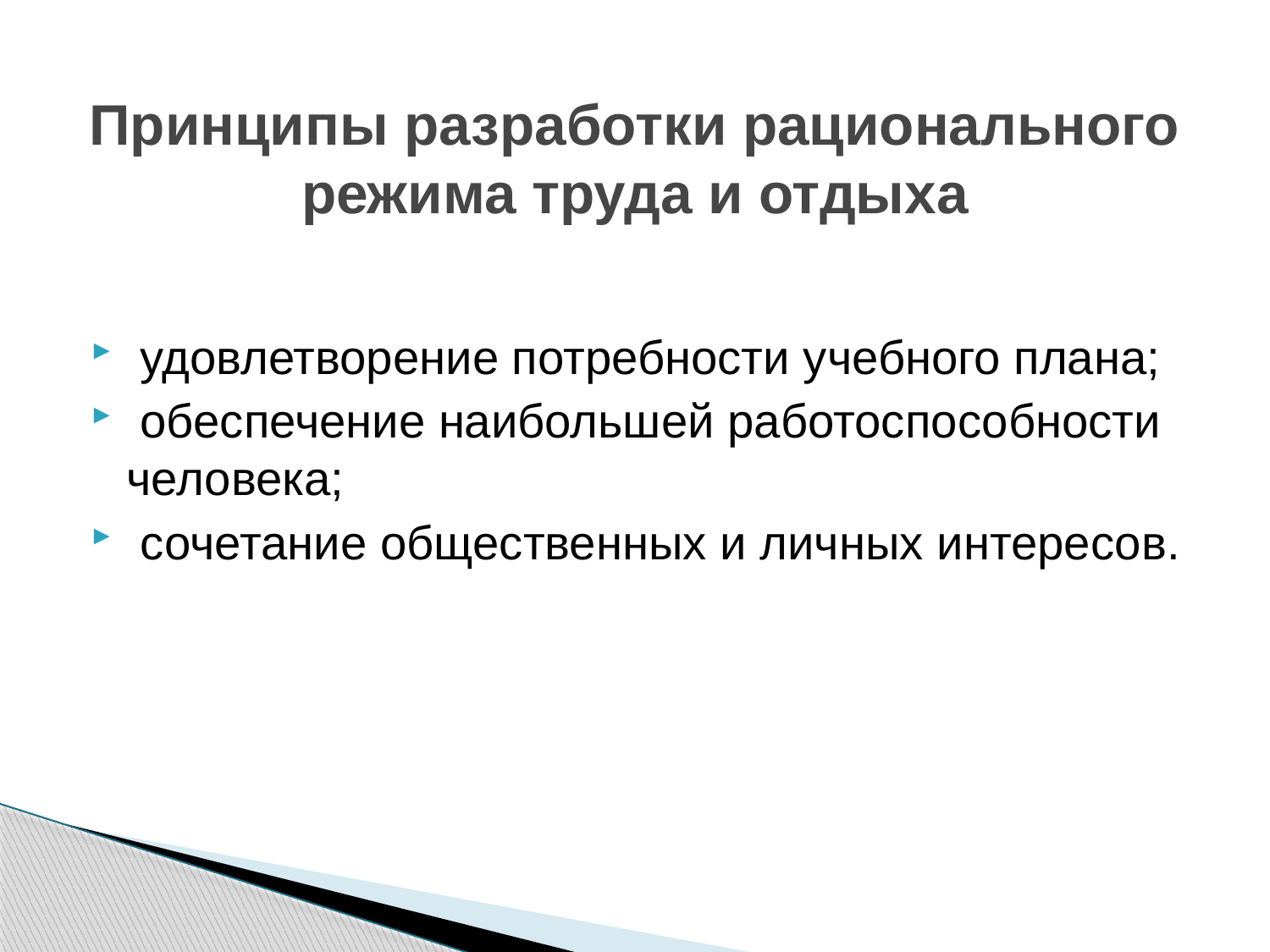

# Принципы разработки рационального режима труда и отдыха

 удовлетворение потребности учебного плана;
 обеспечение наибольшей работоспособности человека;
 сочетание общественных и личных интересов.